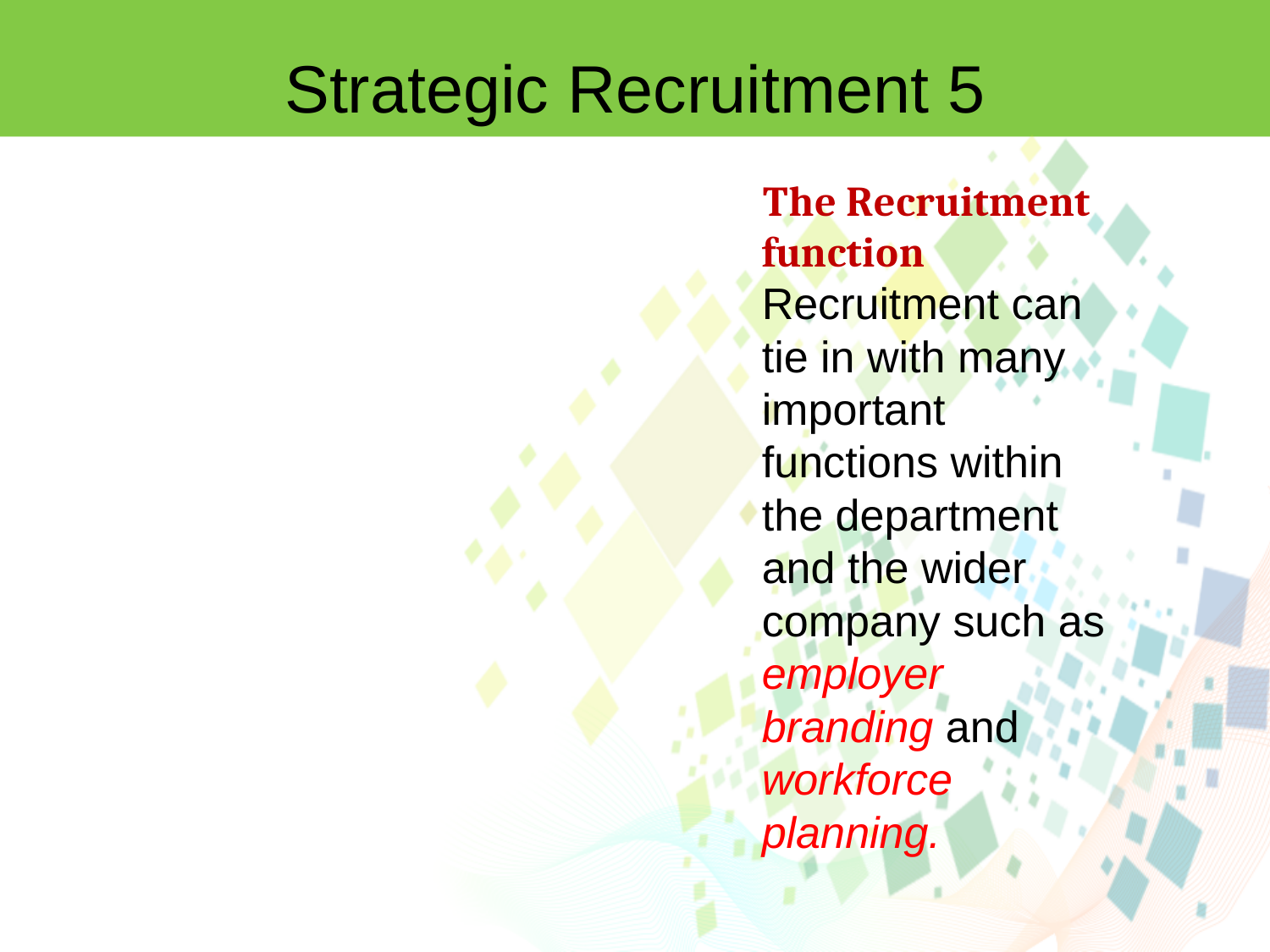

Strategic Recruitment 5
The Recruitment function
Recruitment can tie in with many important functions within the department and the wider company such as employer branding and workforce planning.